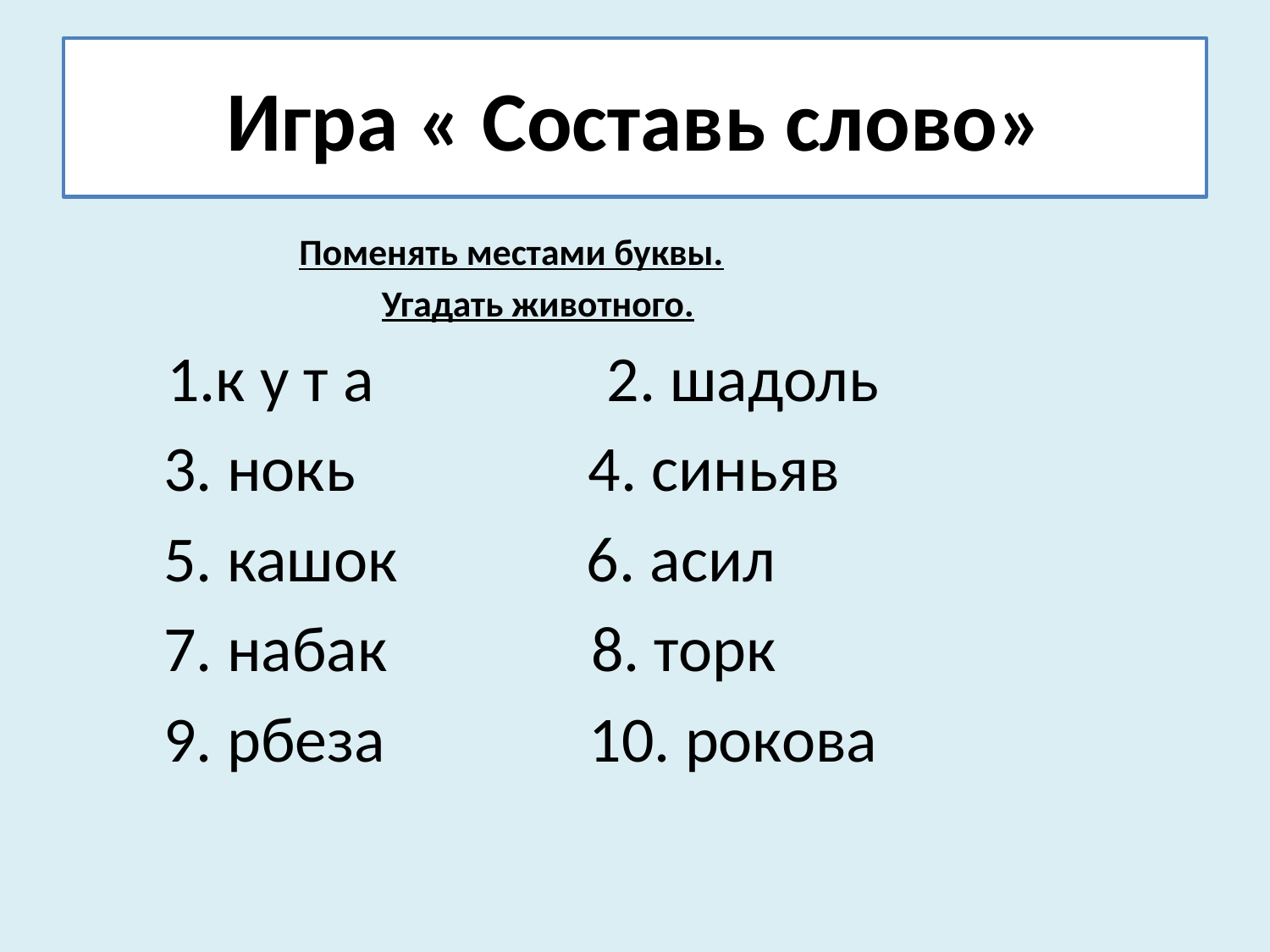

# Игра « Составь слово»
                           Поменять местами буквы.
                                     Угадать животного.
           1.к у т а                2. шадоль
      3. нокь                4. синьяв
      5. кашок             6. асил
      7. набак              8. торк
      9. рбеза              10. рокова